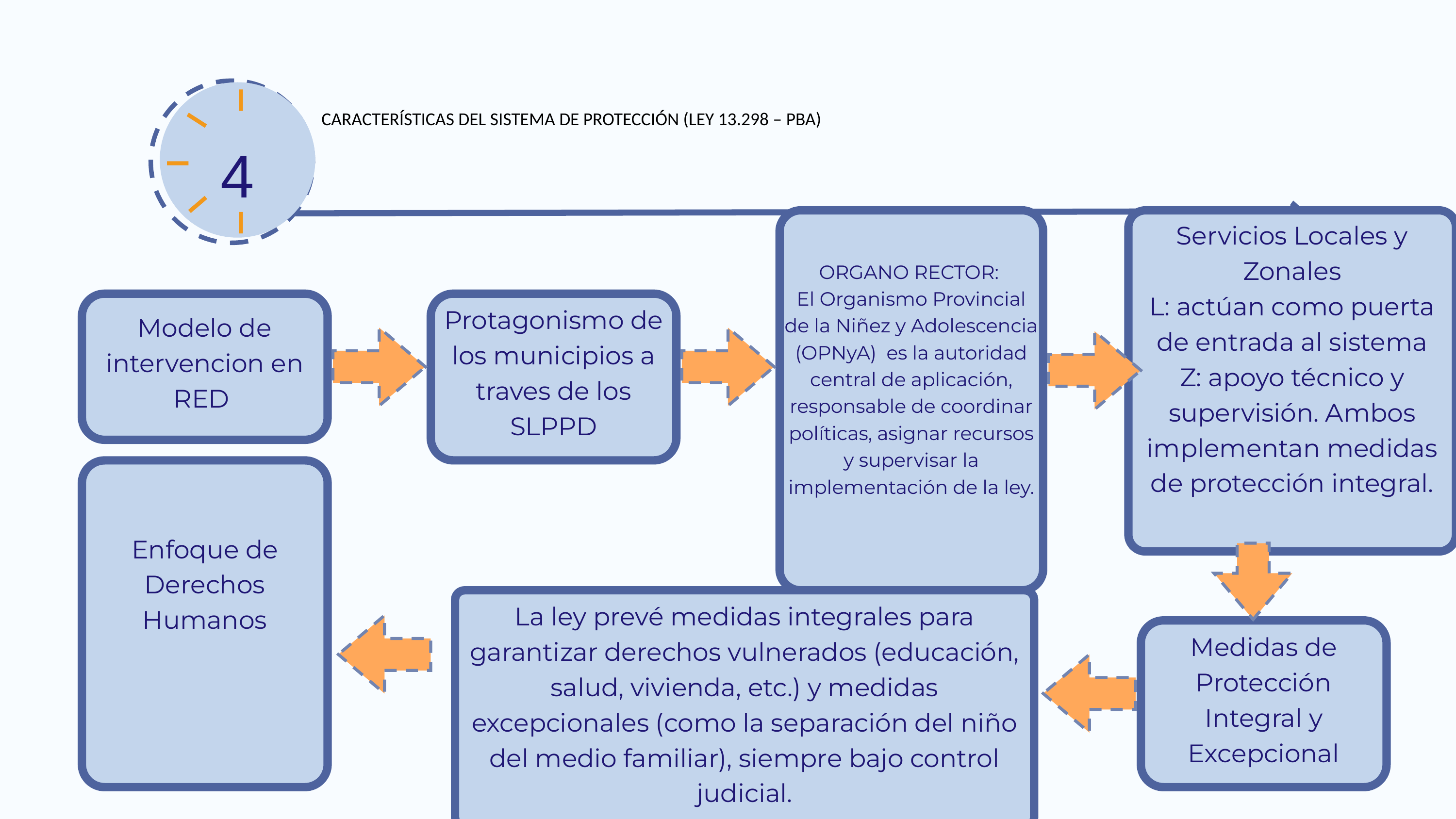

4

CARACTERÍSTICAS DEL SISTEMA DE PROTECCIÓN (LEY 13.298 – PBA)

ORGANO RECTOR:
El Organismo Provincial de la Niñez y Adolescencia (OPNyA)  es la autoridad central de aplicación, responsable de coordinar políticas, asignar recursos y supervisar la implementación de la ley.

Servicios Locales y Zonales
L: actúan como puerta de entrada al sistema
Z: apoyo técnico y supervisión. Ambos implementan medidas de protección integral.

Modelo de intervencion en RED

Protagonismo de los municipios a traves de los SLPPD

Enfoque de Derechos Humanos

La ley prevé medidas integrales para garantizar derechos vulnerados (educación, salud, vivienda, etc.) y medidas excepcionales (como la separación del niño del medio familiar), siempre bajo control judicial.

Medidas de Protección Integral y Excepcional